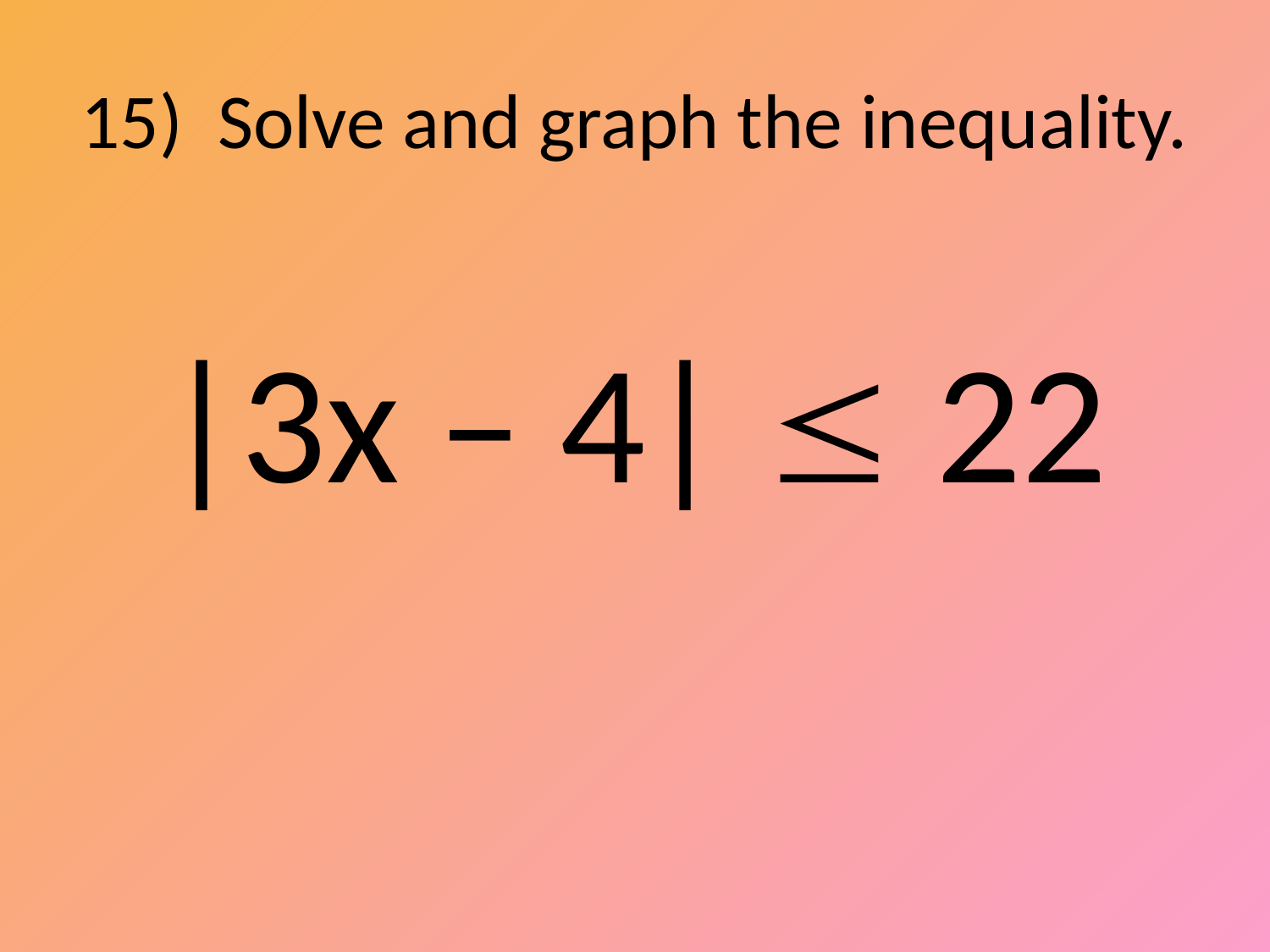

# 15)  Solve and graph the inequality.

|3x – 4| ≤ 22